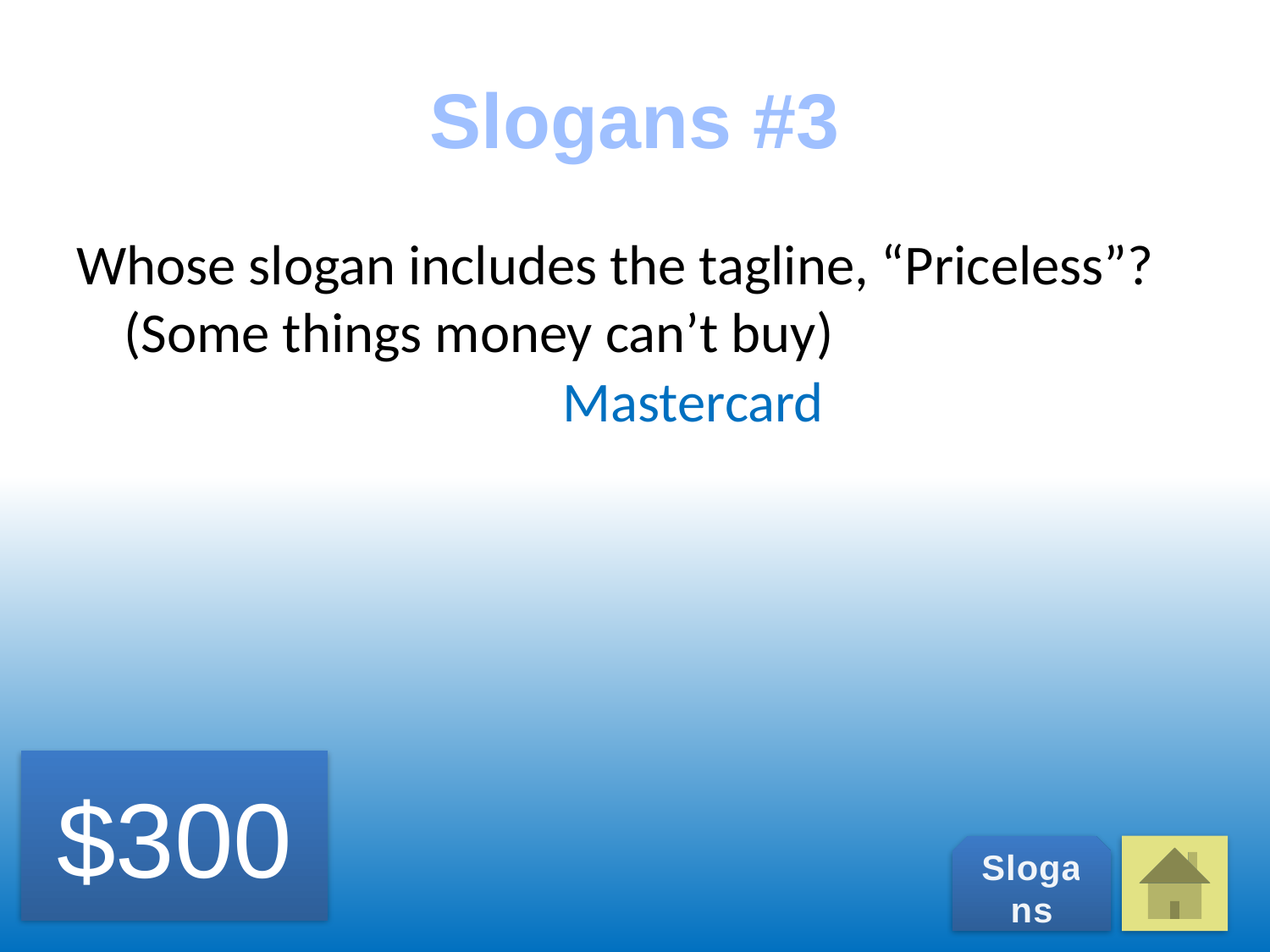

# Slogans #3
Whose slogan includes the tagline, “Priceless”? (Some things money can’t buy)
Mastercard
$300
Slogans